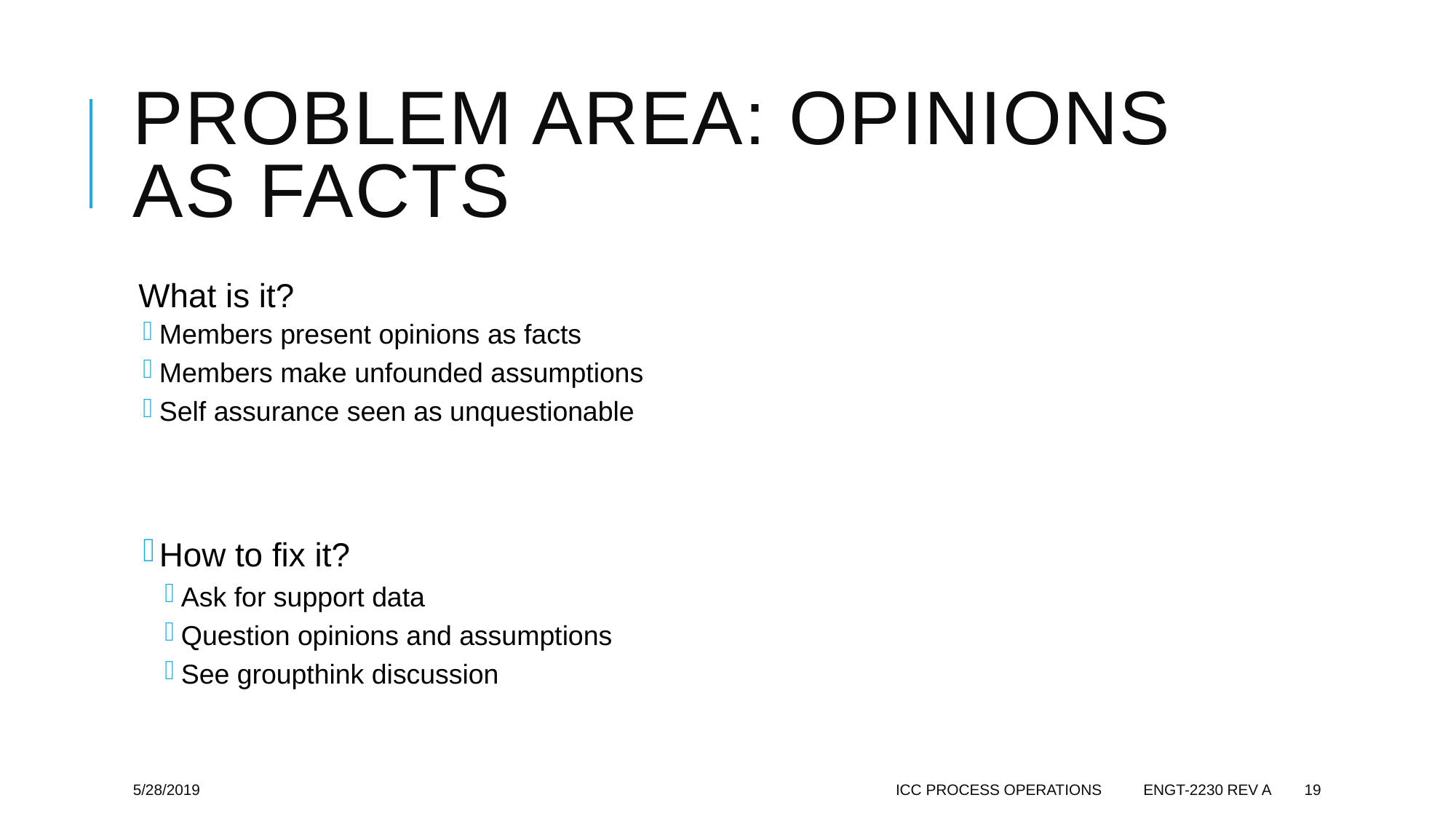

# Problem Area: Opinions as Facts
What is it?
Members present opinions as facts
Members make unfounded assumptions
Self assurance seen as unquestionable

How to fix it?
Ask for support data
Question opinions and assumptions
See groupthink discussion
5/28/2019
ICC Process Operations          ENGT-2230 Rev A
19